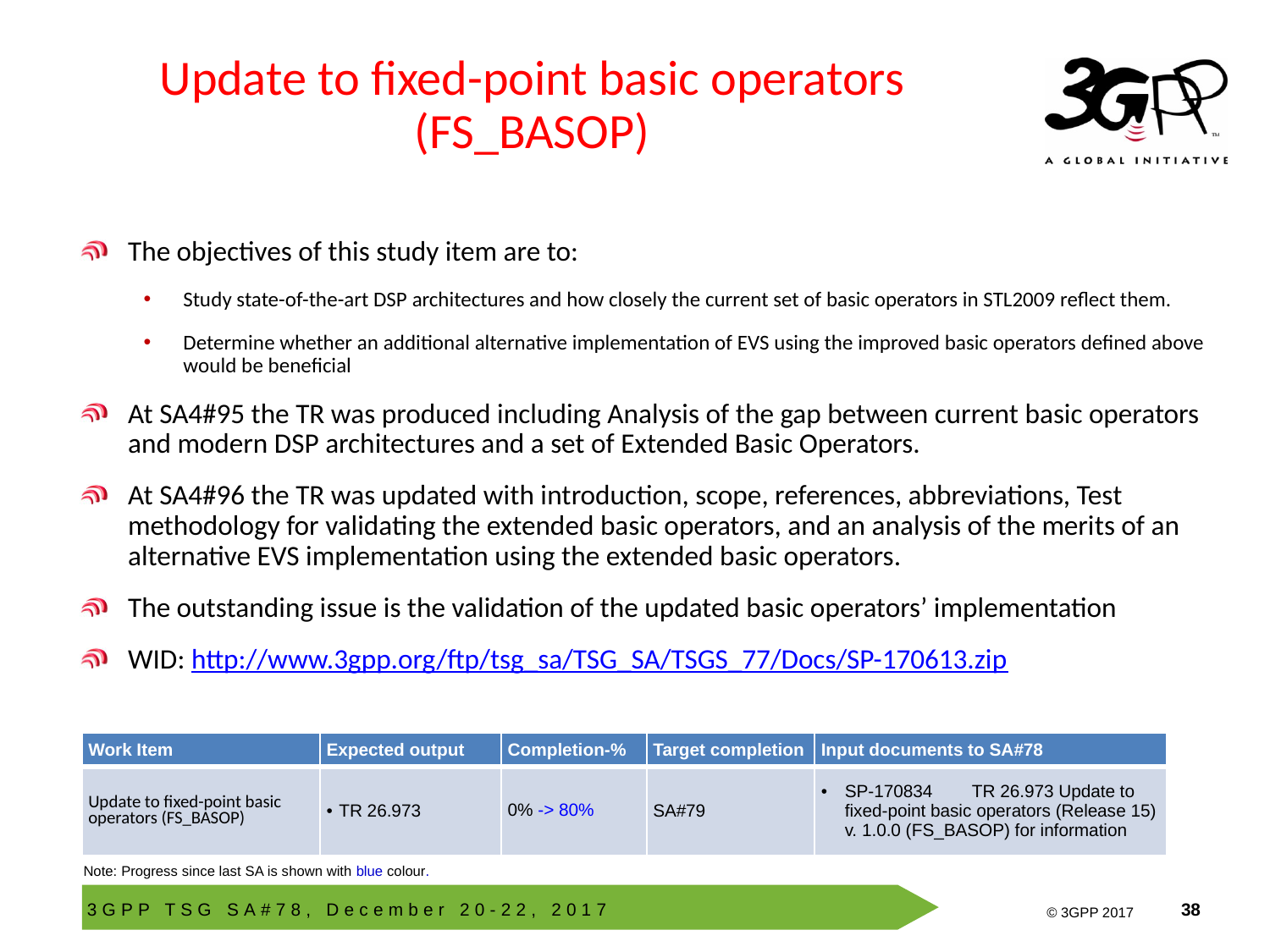

# Update to fixed-point basic operators (FS_BASOP)
The objectives of this study item are to:
Study state-of-the-art DSP architectures and how closely the current set of basic operators in STL2009 reflect them.
Determine whether an additional alternative implementation of EVS using the improved basic operators defined above would be beneficial
At SA4#95 the TR was produced including Analysis of the gap between current basic operators and modern DSP architectures and a set of Extended Basic Operators.
At SA4#96 the TR was updated with introduction, scope, references, abbreviations, Test methodology for validating the extended basic operators, and an analysis of the merits of an alternative EVS implementation using the extended basic operators.
The outstanding issue is the validation of the updated basic operators’ implementation
WID: http://www.3gpp.org/ftp/tsg_sa/TSG_SA/TSGS_77/Docs/SP-170613.zip
| Work Item | Expected output | Completion-% | Target completion | Input documents to SA#78 |
| --- | --- | --- | --- | --- |
| Update to fixed-point basic operators (FS\_BASOP) | TR 26.973 | 0% -> 80% | SA#79 | SP-170834 TR 26.973 Update to fixed-point basic operators (Release 15) v. 1.0.0 (FS\_BASOP) for information |
Note: Progress since last SA is shown with blue colour.